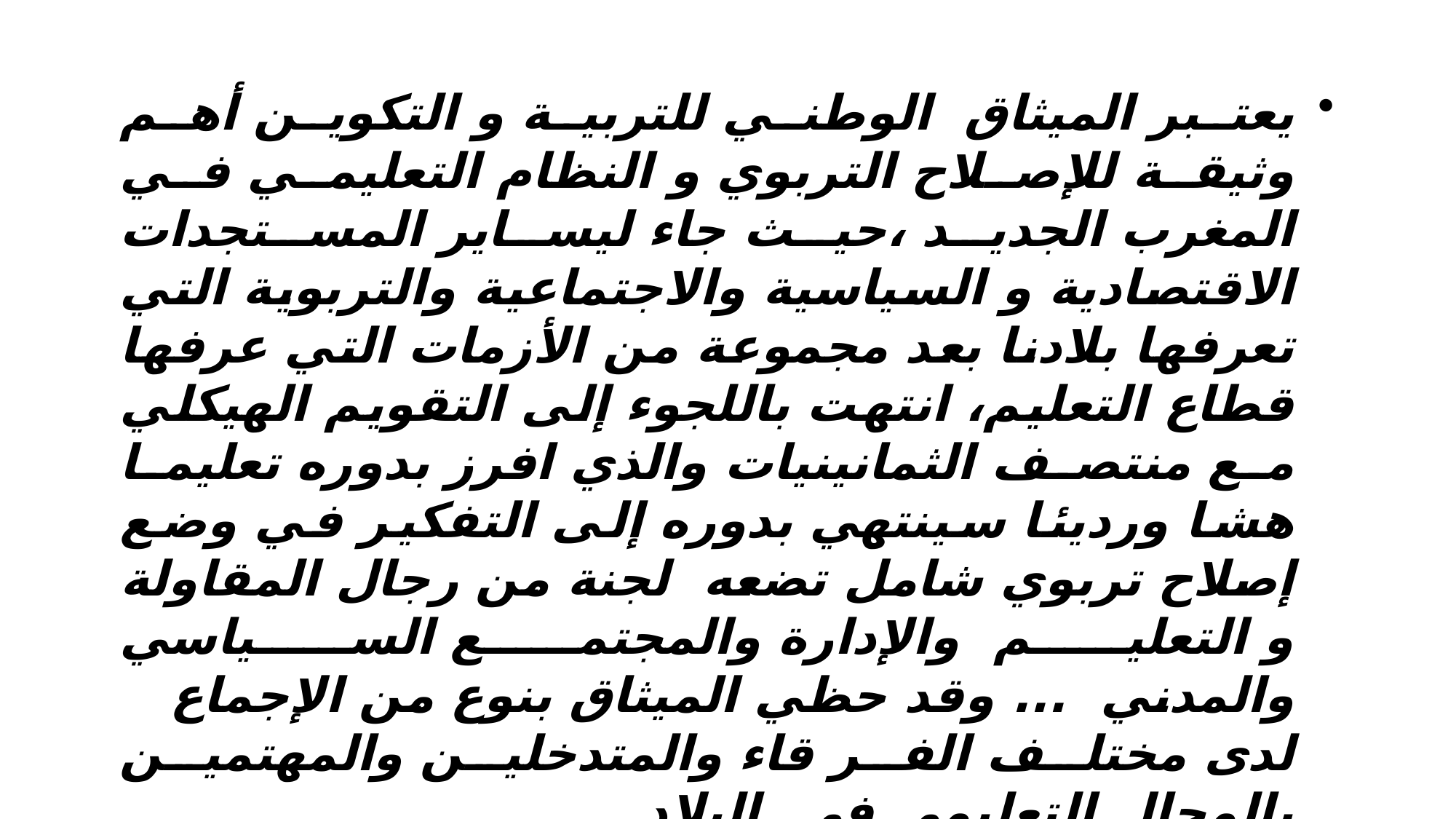

يعتبر الميثاق  الوطني للتربية و التكوين أهم وثيقة للإصلاح التربوي و النظام التعليمي في المغرب الجديد ،حيث جاء ليساير المستجدات الاقتصادية و السياسية والاجتماعية والتربوية التي تعرفها بلادنا بعد مجموعة من الأزمات التي عرفها قطاع التعليم، انتهت باللجوء إلى التقويم الهيكلي مع منتصف الثمانينيات والذي افرز بدوره تعليما هشا ورديئا سينتهي بدوره إلى التفكير في وضع إصلاح تربوي شامل تضعه  لجنة من رجال المقاولة و التعليم  والإدارة والمجتمع السياسي والمدني  ... وقد حظي الميثاق بنوع من الإجماع    لدى مختلف الفر قاء والمتدخلين والمهتمين بالمجال التعليمي في  البلاد